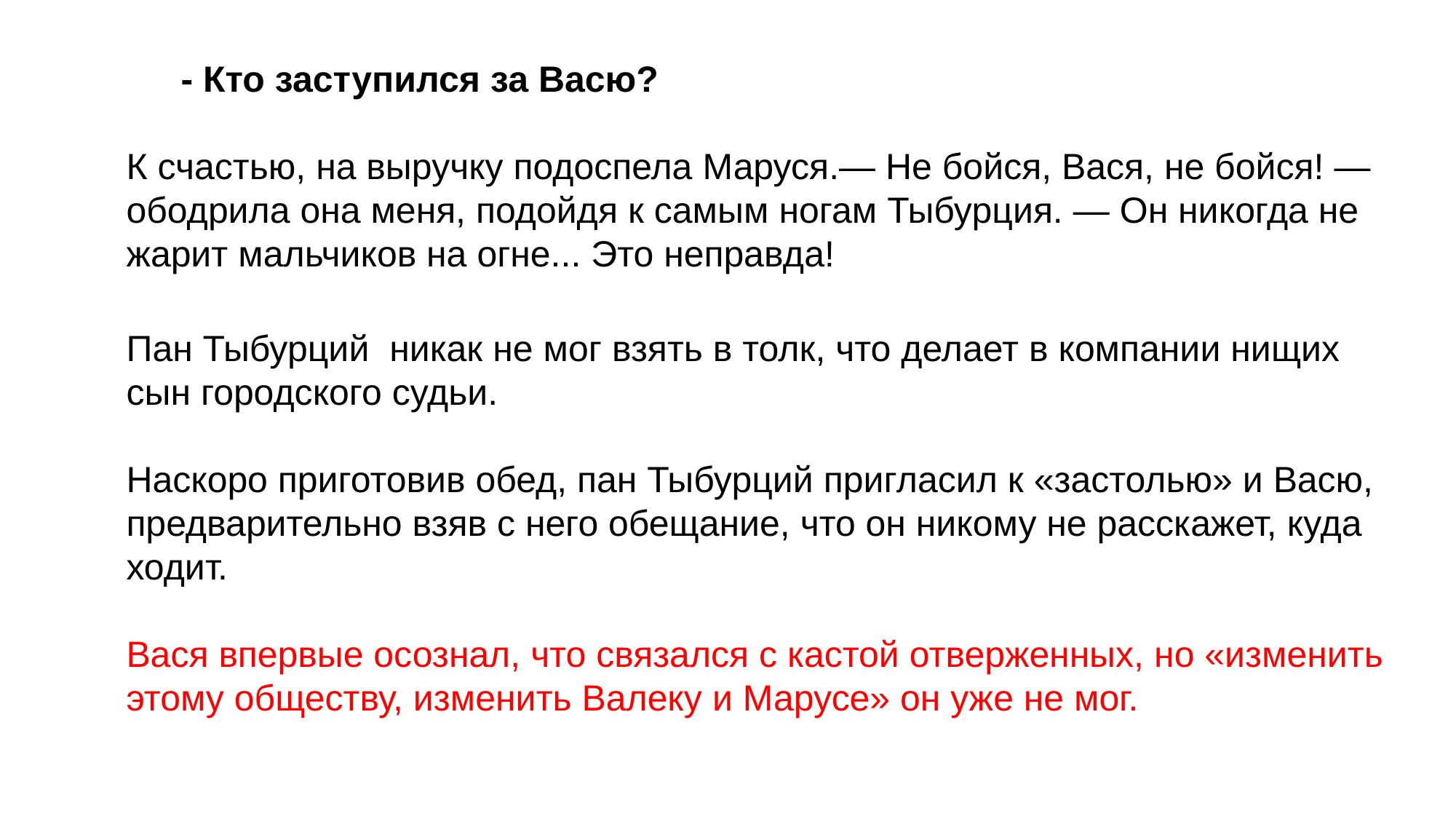

- Кто заступился за Васю?

К счастью, на выручку подоспела Маруся.— Не бойся, Вася, не бойся! — ободрила она меня, подойдя к самым ногам Тыбурция. — Он никогда не жарит мальчиков на огне... Это неправда!

Пан Тыбурций  никак не мог взять в толк, что делает в компании нищих сын городского судьи.

Наскоро приготовив обед, пан Тыбурций пригласил к «застолью» и Васю, предварительно взяв с него обещание, что он никому не расскажет, куда ходит.

Вася впервые осознал, что связался с кастой отверженных, но «изменить этому обществу, изменить Валеку и Марусе» он уже не мог.